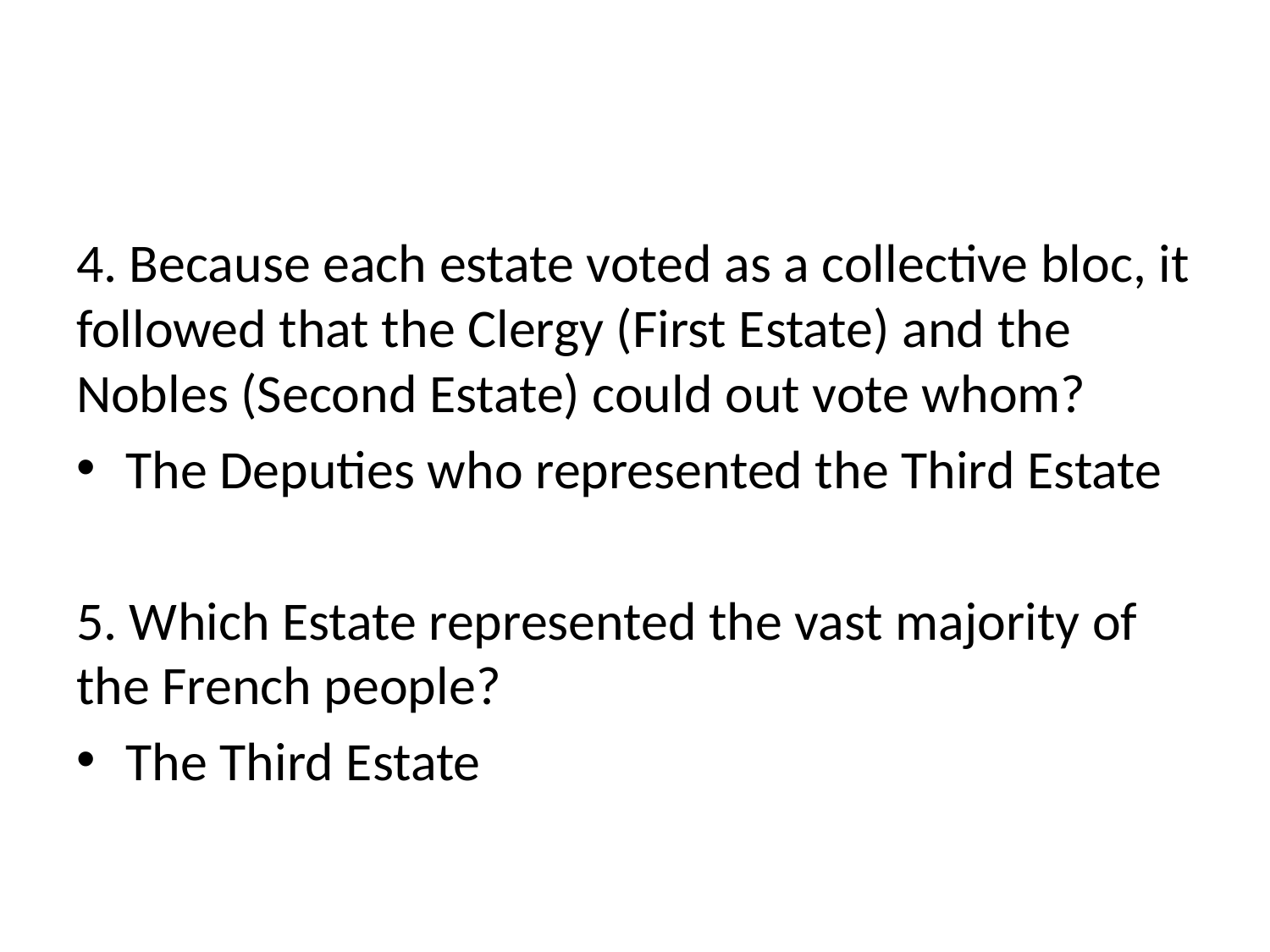

#
4. Because each estate voted as a collective bloc, it followed that the Clergy (First Estate) and the Nobles (Second Estate) could out vote whom?
The Deputies who represented the Third Estate

5. Which Estate represented the vast majority of the French people?
The Third Estate